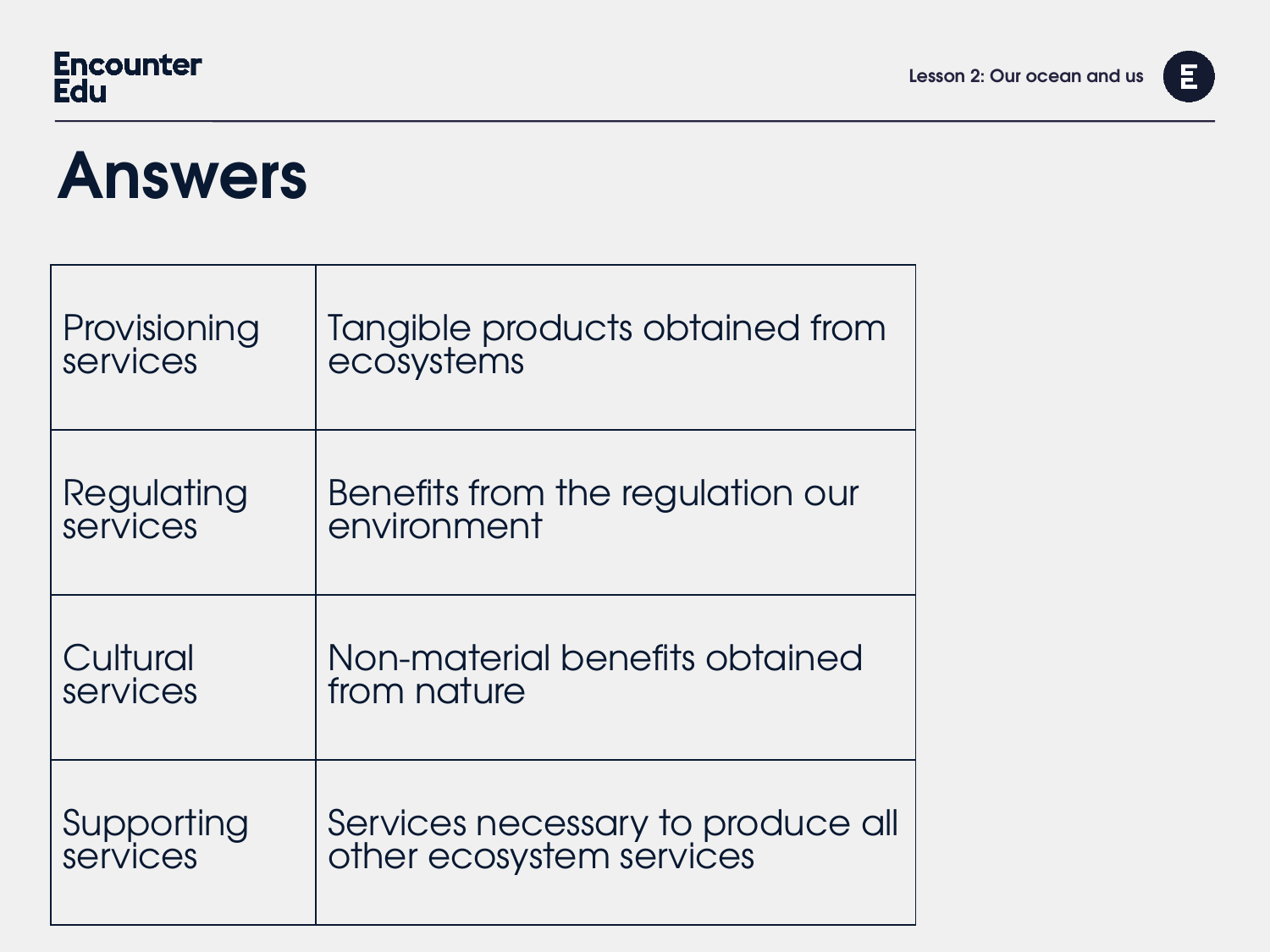

# Lesson 2: Our ocean and us
Answers
| Provisioning services | Tangible products obtained from ecosystems |
| --- | --- |
| Regulating services | Benefits from the regulation our environment |
| Cultural services | Non-material benefits obtained from nature |
| Supporting services | Services necessary to produce all other ecosystem services |